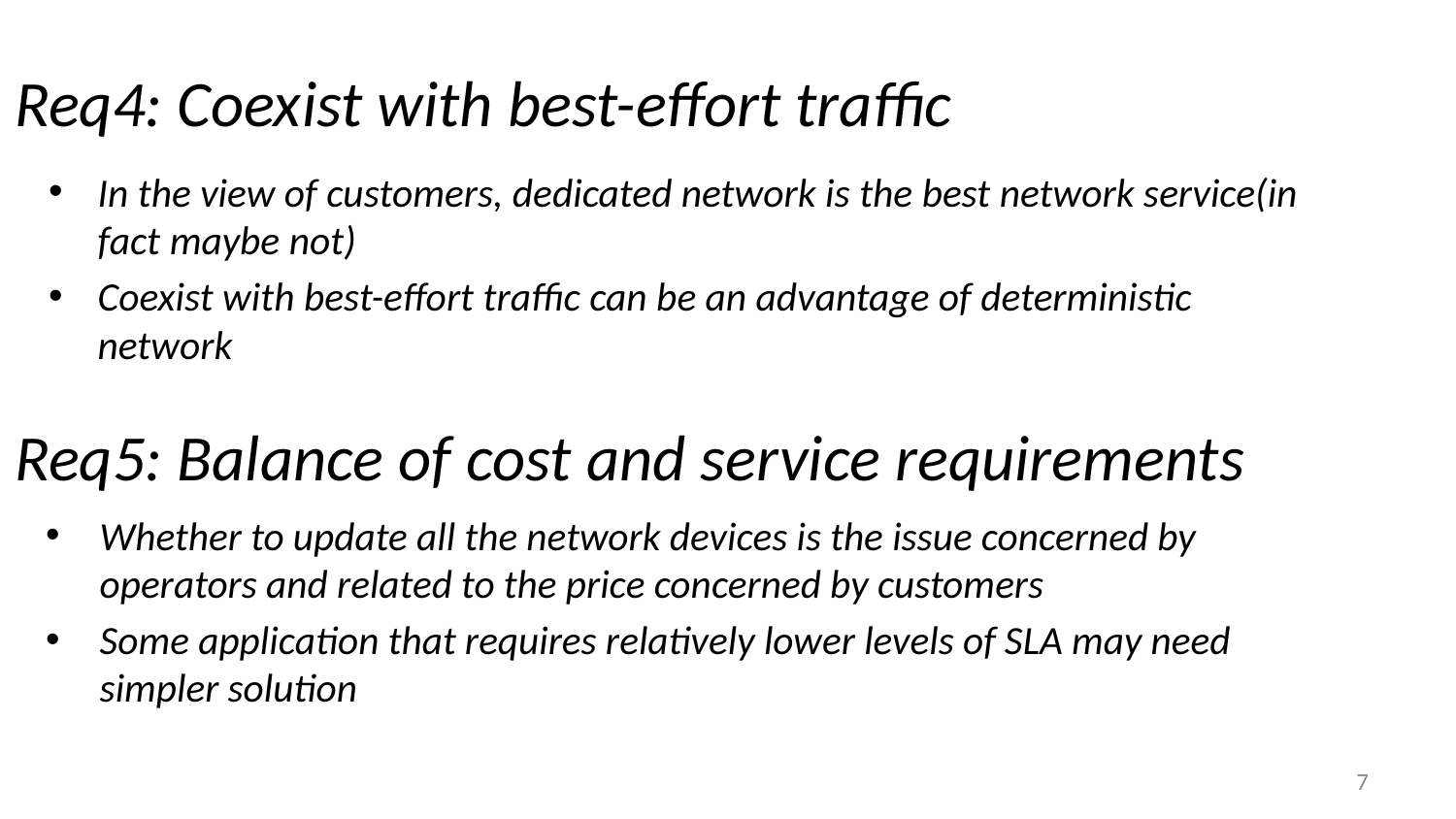

# Req4: Coexist with best-effort traffic
In the view of customers, dedicated network is the best network service(in fact maybe not)
Coexist with best-effort traffic can be an advantage of deterministic network
Req5: Balance of cost and service requirements
Whether to update all the network devices is the issue concerned by operators and related to the price concerned by customers
Some application that requires relatively lower levels of SLA may need simpler solution

7